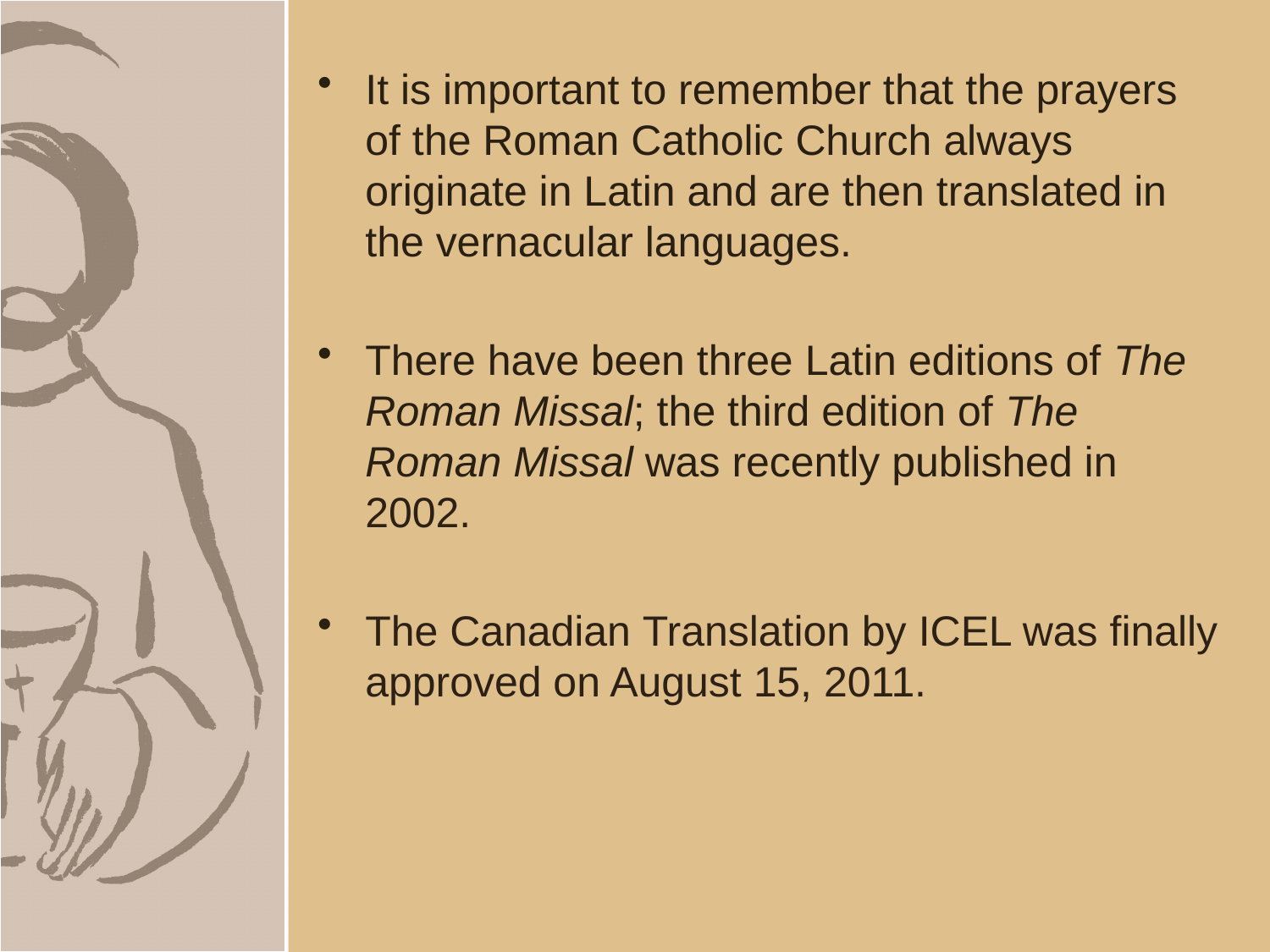

It is important to remember that the prayers of the Roman Catholic Church always originate in Latin and are then translated in the vernacular languages.

There have been three Latin editions of The Roman Missal; the third edition of The Roman Missal was recently published in 2002.

The Canadian Translation by ICEL was finally approved on August 15, 2011.